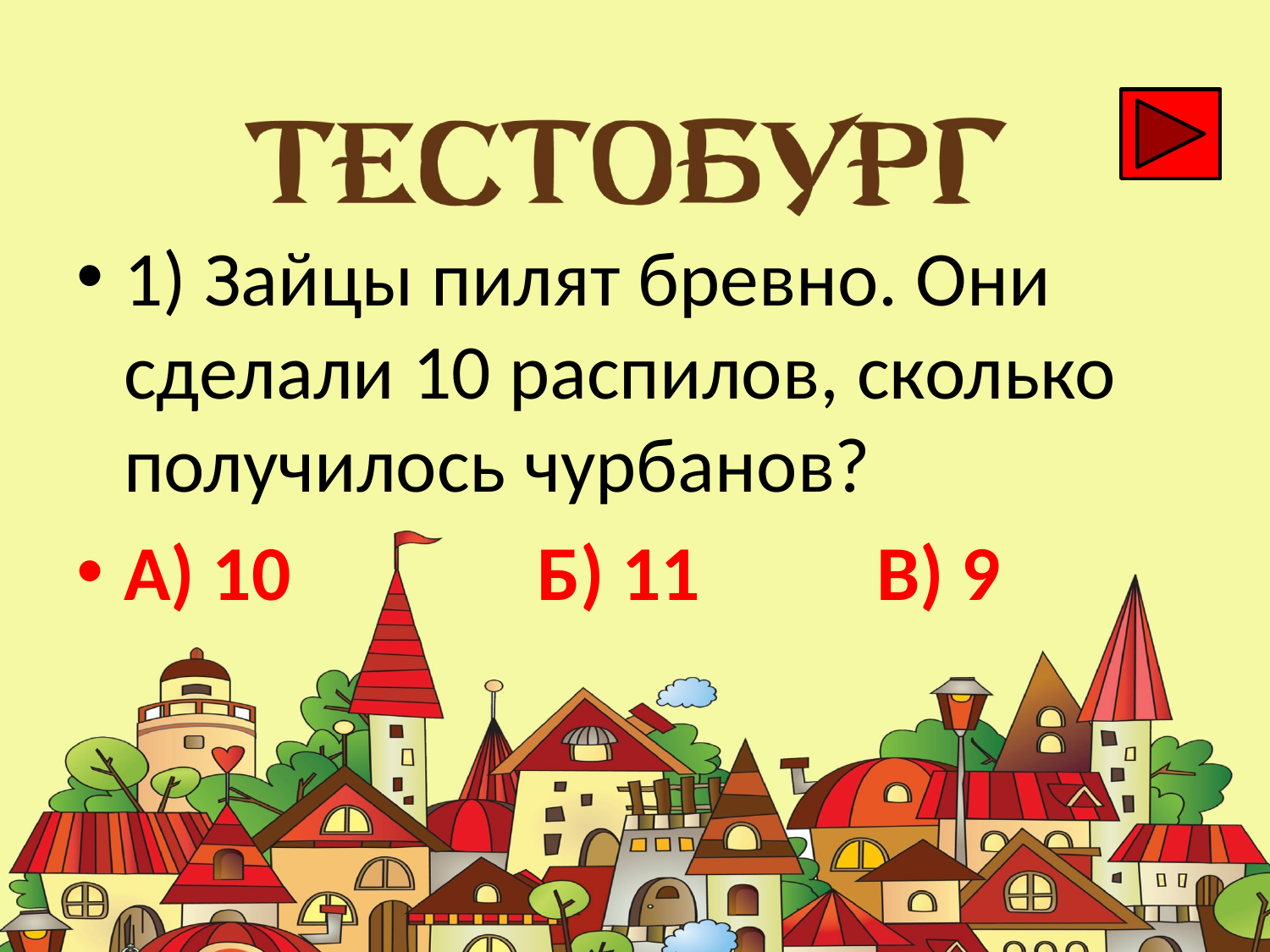

1) Зайцы пилят бревно. Они сделали 10 распилов, сколько получилось чурбанов?
А) 10              Б) 11          В) 9